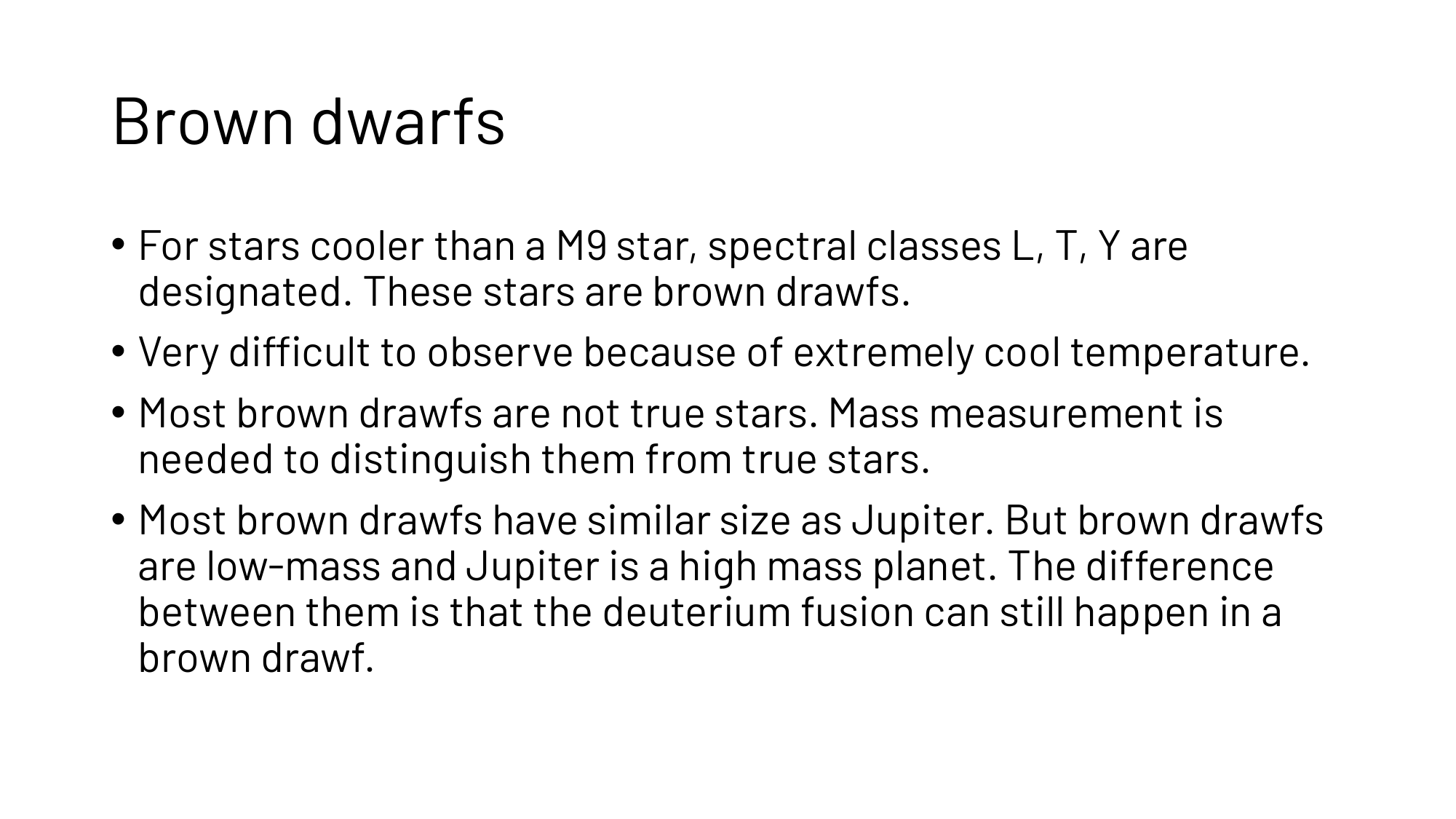

# Brown dwarfs
For stars cooler than a M9 star, spectral classes L, T, Y are designated. These stars are brown drawfs.
Very difficult to observe because of extremely cool temperature.
Most brown drawfs are not true stars. Mass measurement is needed to distinguish them from true stars.
Most brown drawfs have similar size as Jupiter. But brown drawfs are low-mass and Jupiter is a high mass planet. The difference between them is that the deuterium fusion can still happen in a brown drawf.